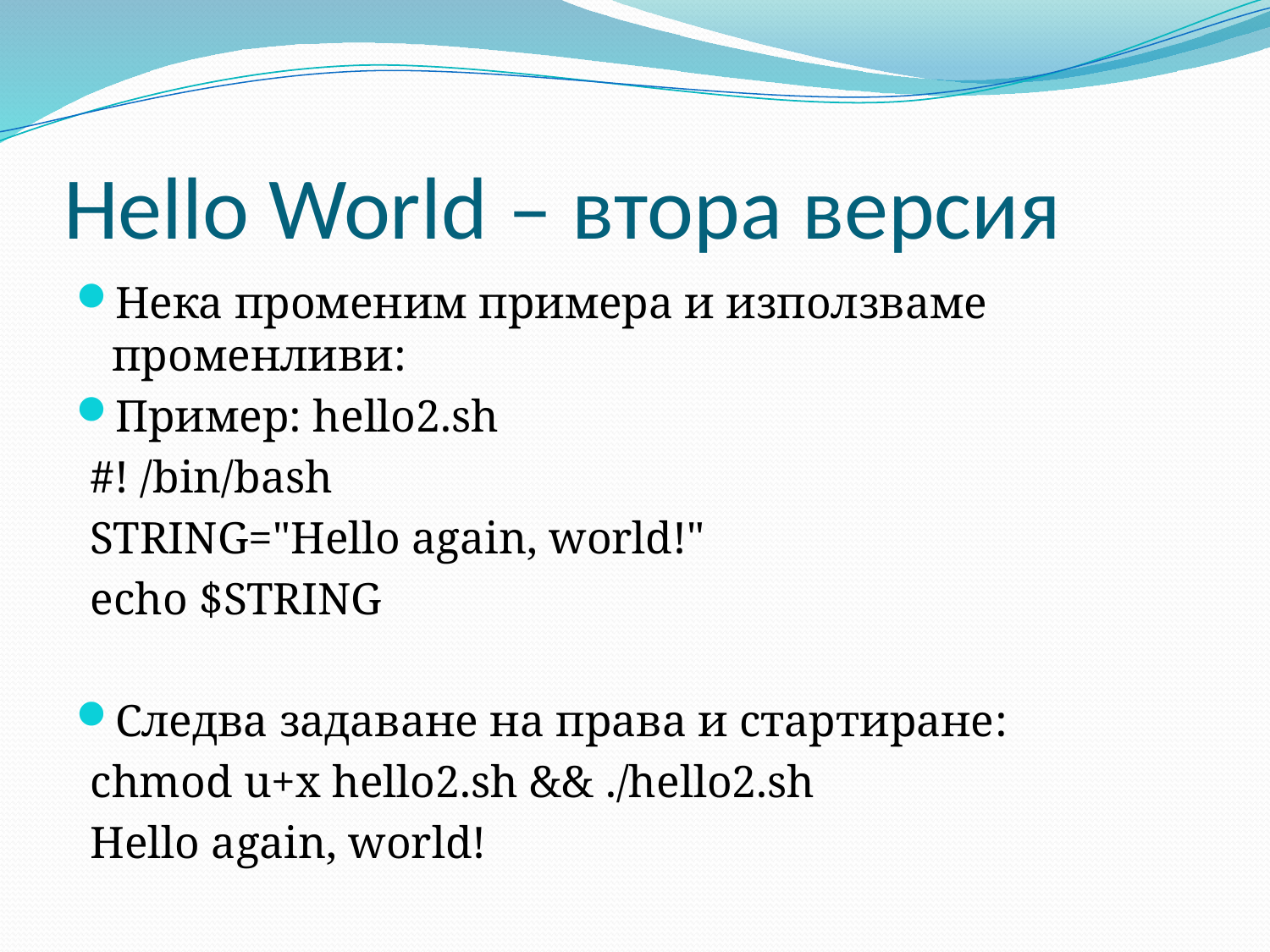

# Hello World – втора версия
Нека променим примера и използваме променливи:
Пример: hello2.sh
#! /bin/bash
STRING="Hello again, world!"
echo $STRING

Следва задаване на права и стартиране:
chmod u+x hello2.sh && ./hello2.sh
Hello again, world!